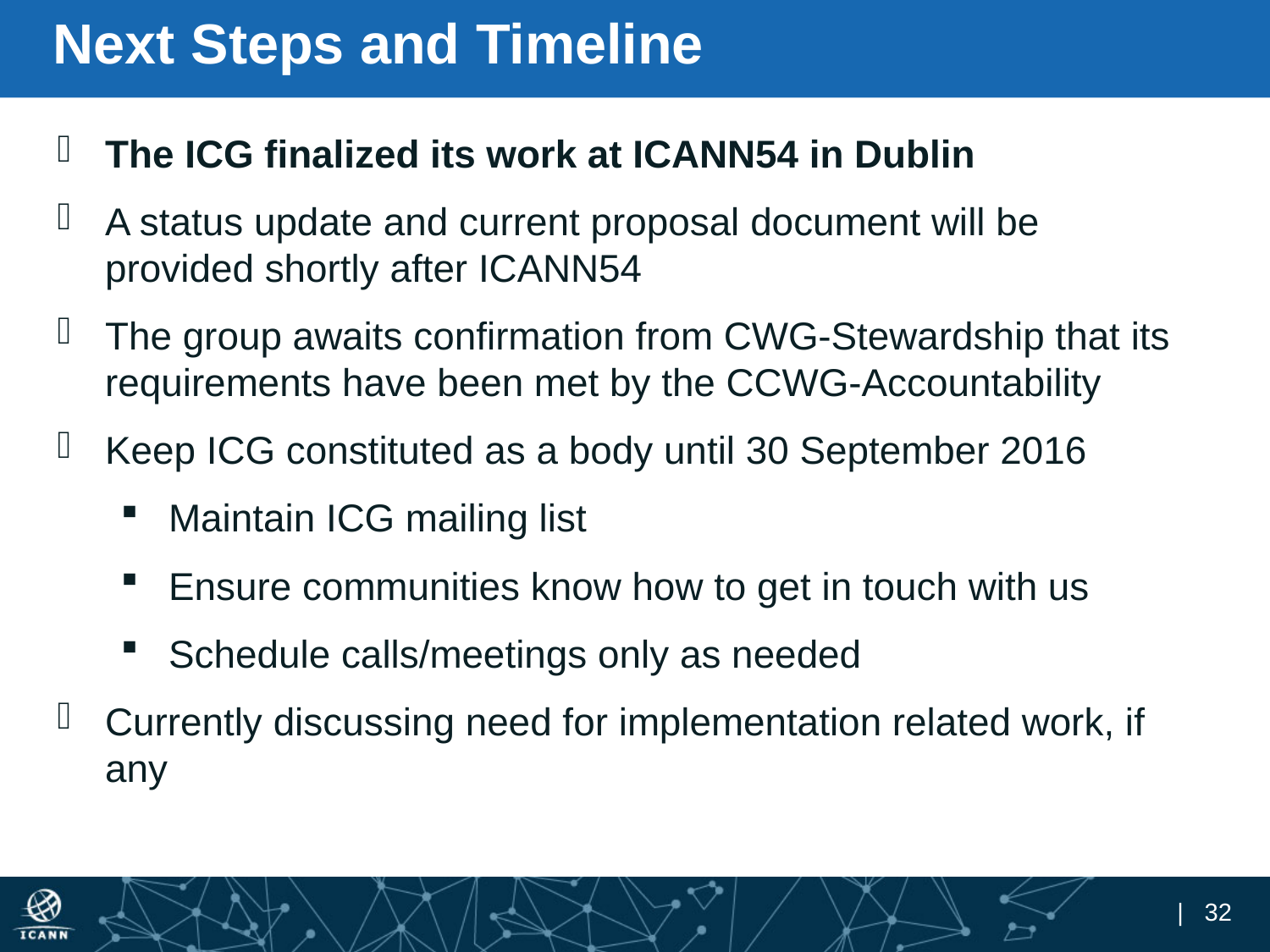

# Next Steps and Timeline
The ICG finalized its work at ICANN54 in Dublin
A status update and current proposal document will be provided shortly after ICANN54
The group awaits confirmation from CWG-Stewardship that its requirements have been met by the CCWG-Accountability
Keep ICG constituted as a body until 30 September 2016
Maintain ICG mailing list
Ensure communities know how to get in touch with us
Schedule calls/meetings only as needed
Currently discussing need for implementation related work, if any